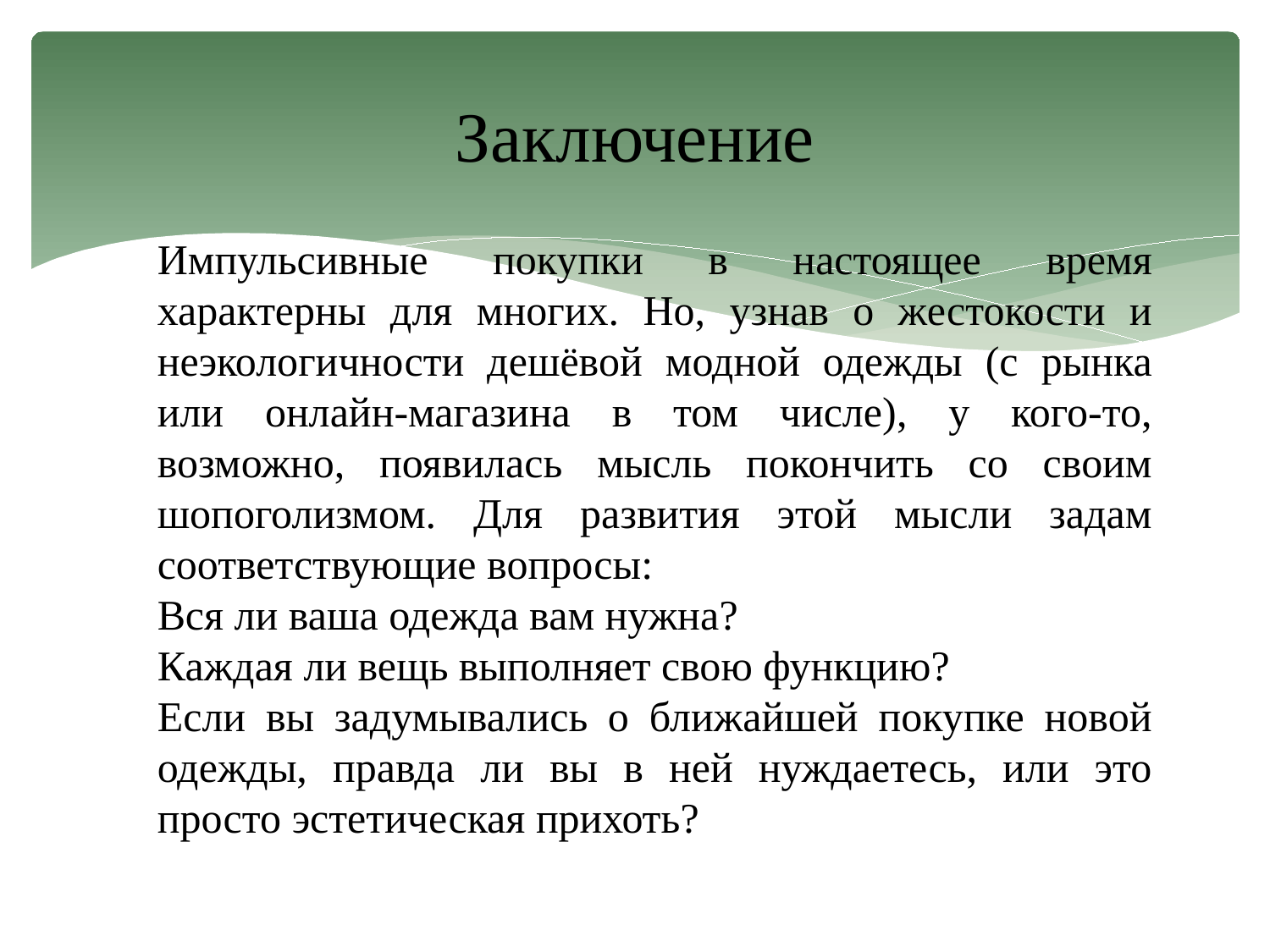

# Заключение
Импульсивные покупки в настоящее время характерны для многих. Но, узнав о жестокости и неэкологичности дешёвой модной одежды (с рынка или онлайн-магазина в том числе), у кого-то, возможно, появилась мысль покончить со своим шопоголизмом. Для развития этой мысли задам соответствующие вопросы:
Вся ли ваша одежда вам нужна?
Каждая ли вещь выполняет свою функцию?
Если вы задумывались о ближайшей покупке новой одежды, правда ли вы в ней нуждаетесь, или это просто эстетическая прихоть?